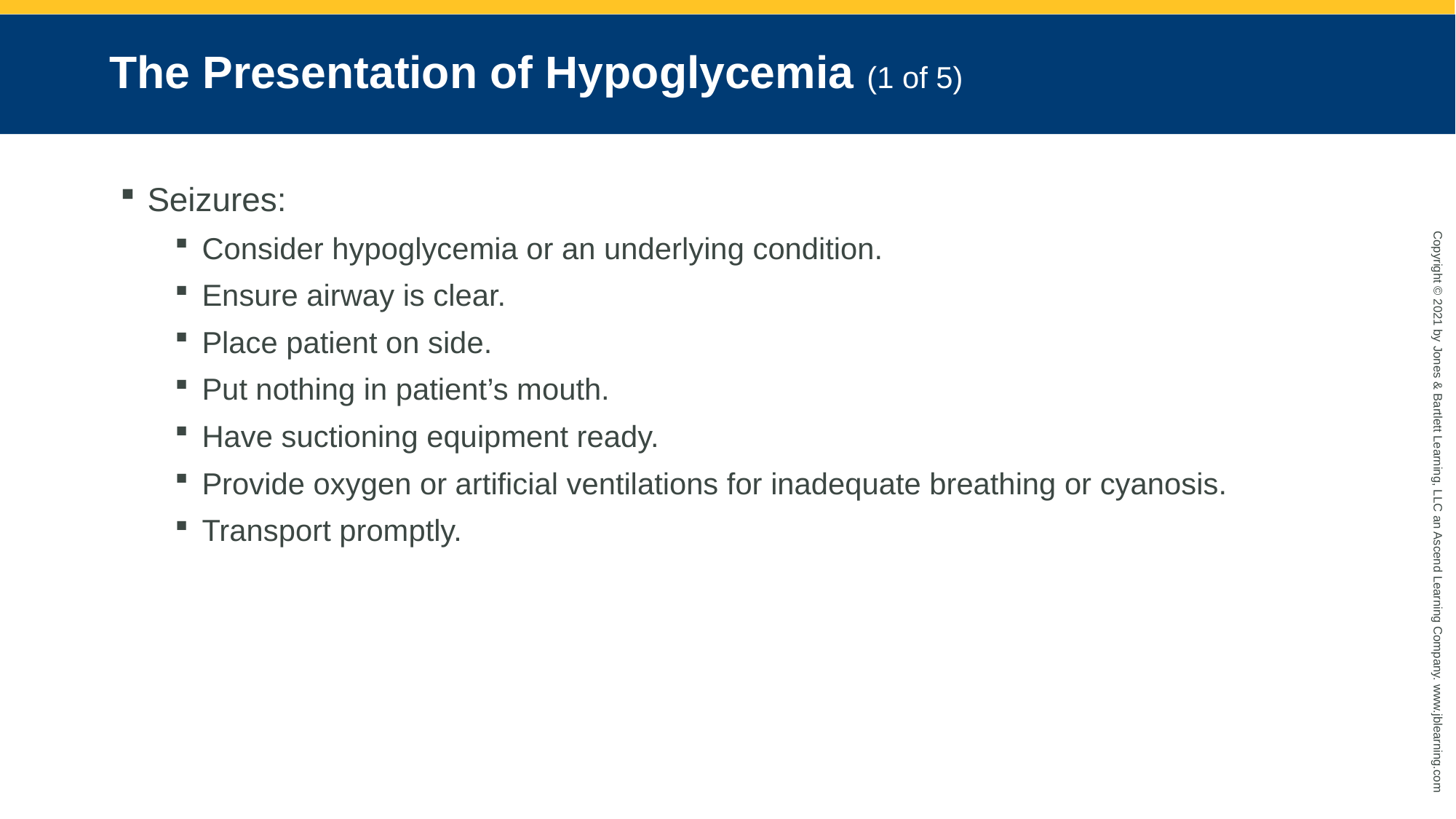

# The Presentation of Hypoglycemia (1 of 5)
Seizures:
Consider hypoglycemia or an underlying condition.
Ensure airway is clear.
Place patient on side.
Put nothing in patient’s mouth.
Have suctioning equipment ready.
Provide oxygen or artificial ventilations for inadequate breathing or cyanosis.
Transport promptly.